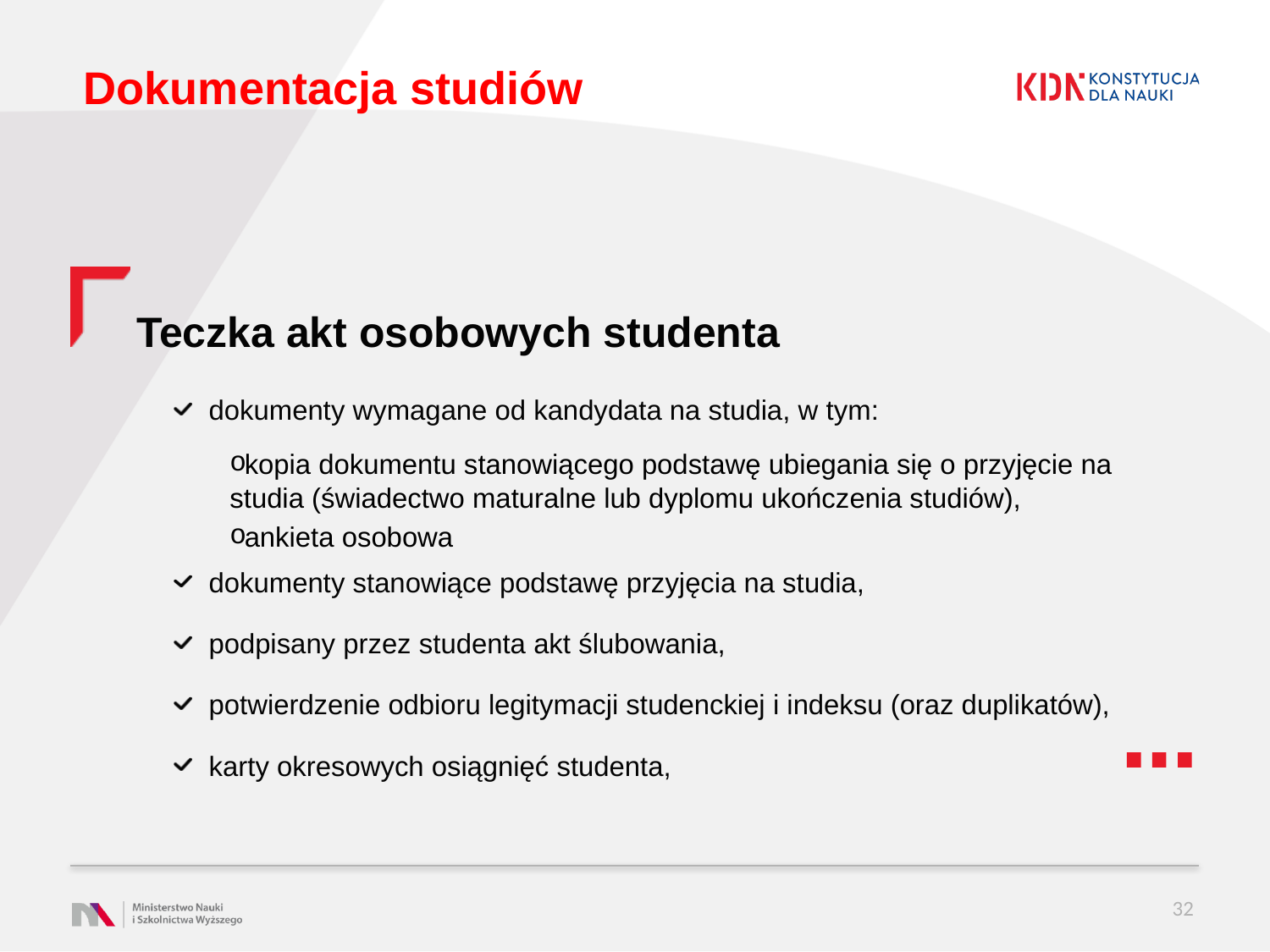

# Dokumentacja studiów
Teczka akt osobowych studenta
dokumenty wymagane od kandydata na studia, w tym:
kopia dokumentu stanowiącego podstawę ubiegania się o przyjęcie na studia (świadectwo maturalne lub dyplomu ukończenia studiów),
ankieta osobowa
dokumenty stanowiące podstawę przyjęcia na studia,
podpisany przez studenta akt ślubowania,
potwierdzenie odbioru legitymacji studenckiej i indeksu (oraz duplikatów),
karty okresowych osiągnięć studenta,

32